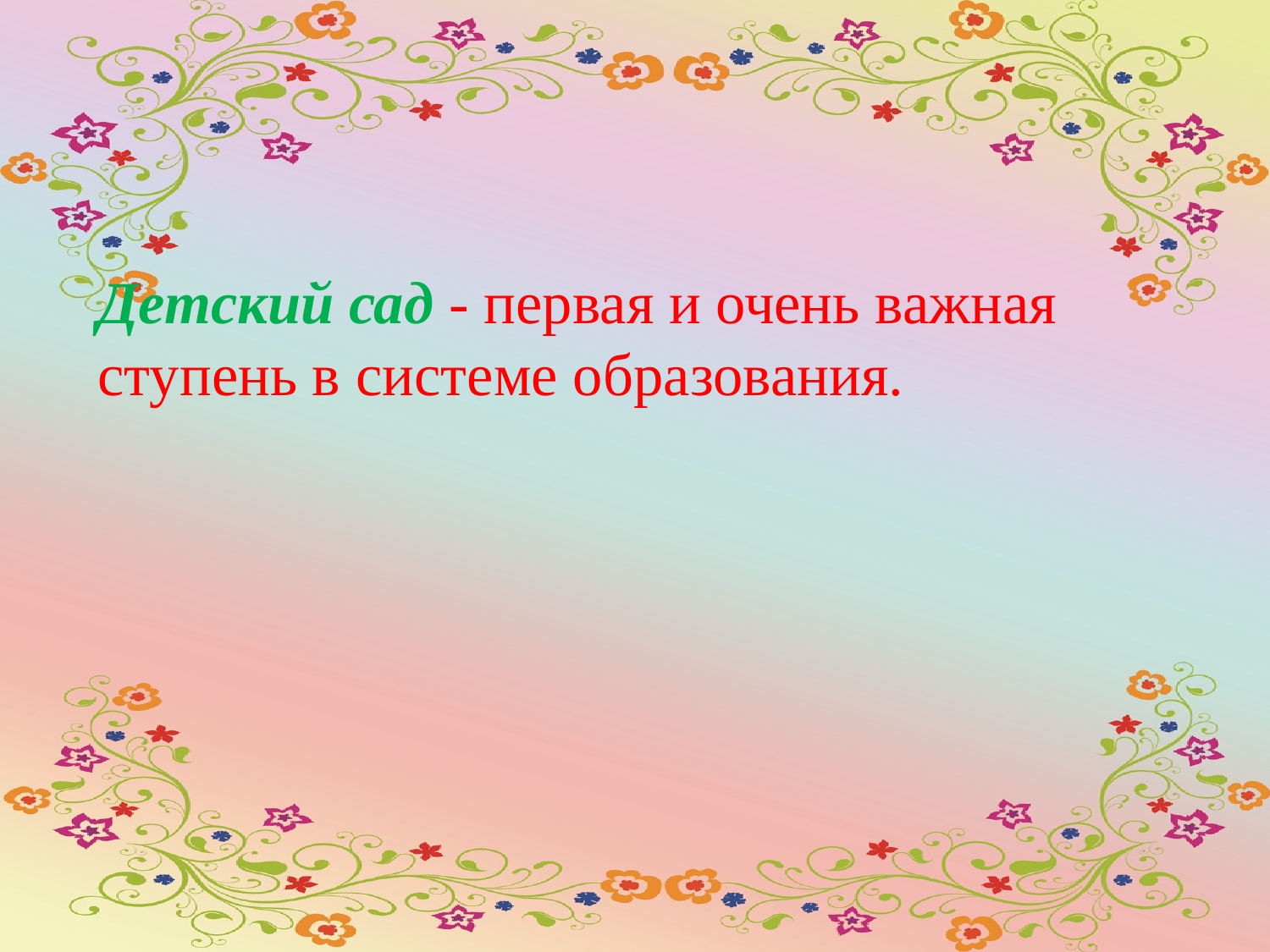

# Детский сад - первая и очень важная ступень в системе образования.